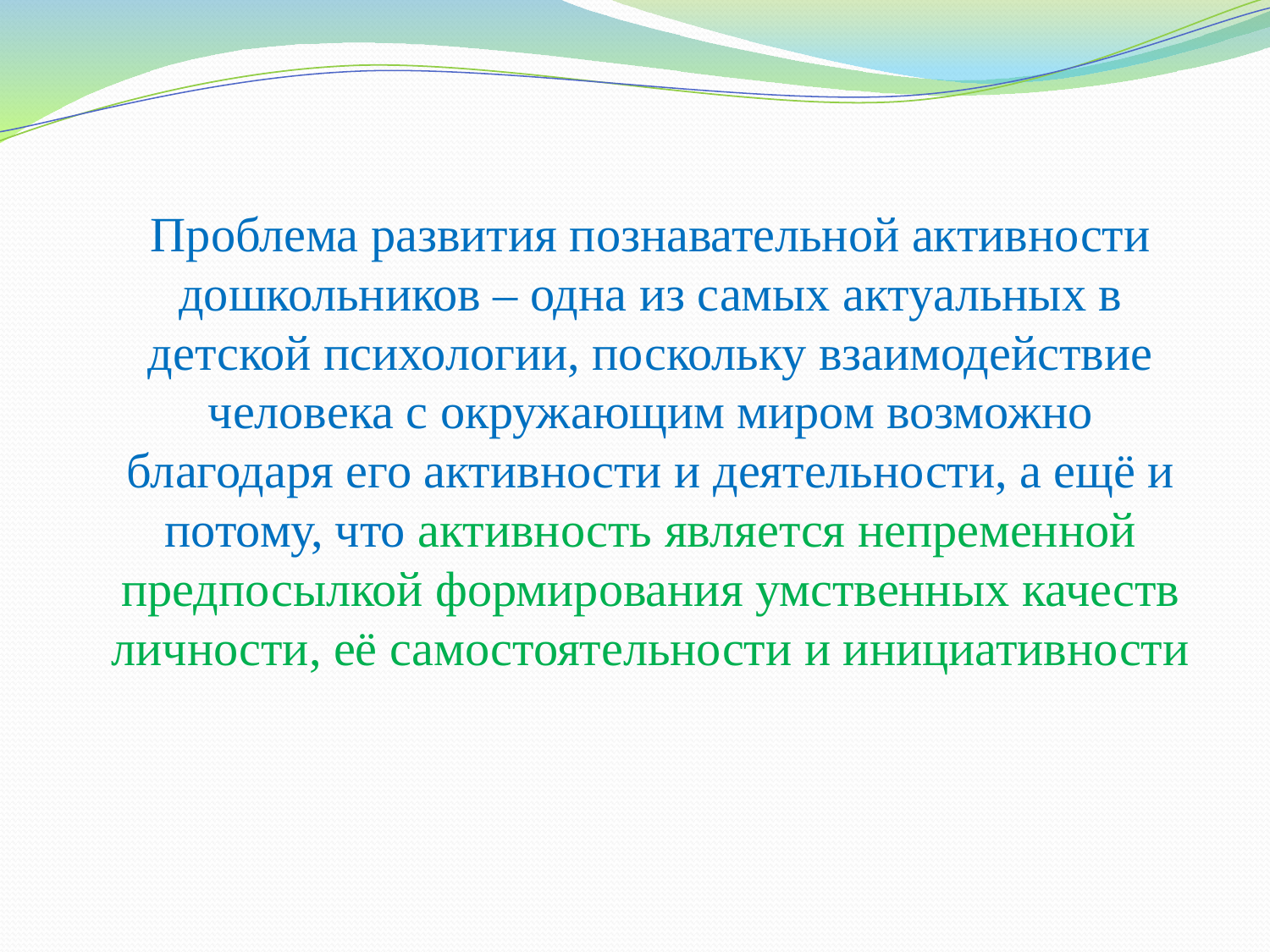

Проблема развития познавательной активности дошкольников – одна из самых актуальных в детской психологии, поскольку взаимодействие человека с окружающим миром возможно благодаря его активности и деятельности, а ещё и потому, что активность является непременной предпосылкой формирования умственных качеств личности, её самостоятельности и инициативности